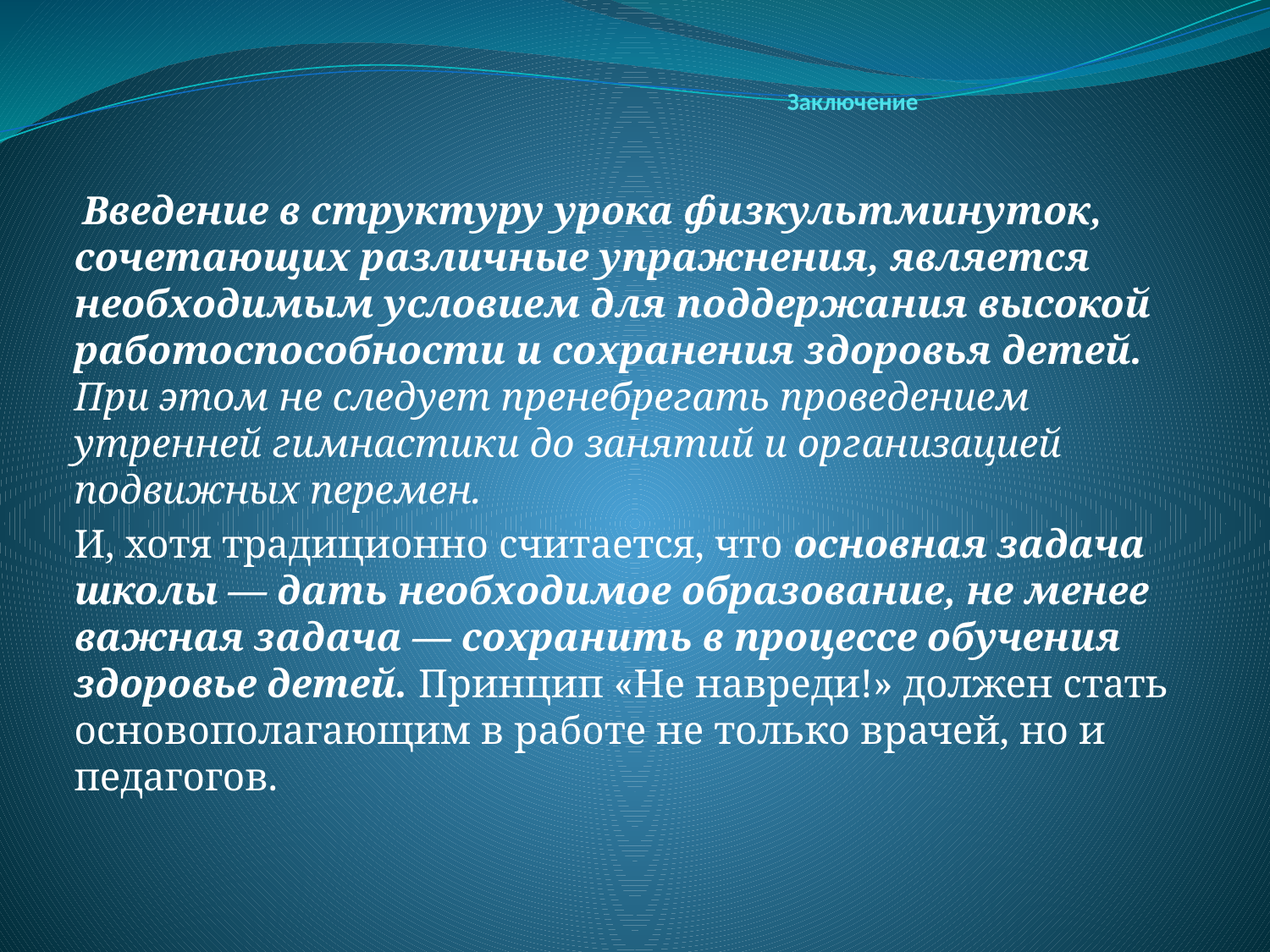

# Заключение
 Введение в структуру урока физкультминуток, сочетающих различные упражнения, является необходимым условием для поддержания высокой работоспособности и сохранения здоровья детей. При этом не следует пренебрегать проведением утренней гимнастики до занятий и организацией подвижных перемен.
И, хотя традиционно считается, что основная задача школы — дать необходимое образование, не менее важная задача — сохранить в процессе обучения здоровье детей. Принцип «Не навреди!» должен стать основополагающим в работе не только врачей, но и педагогов.